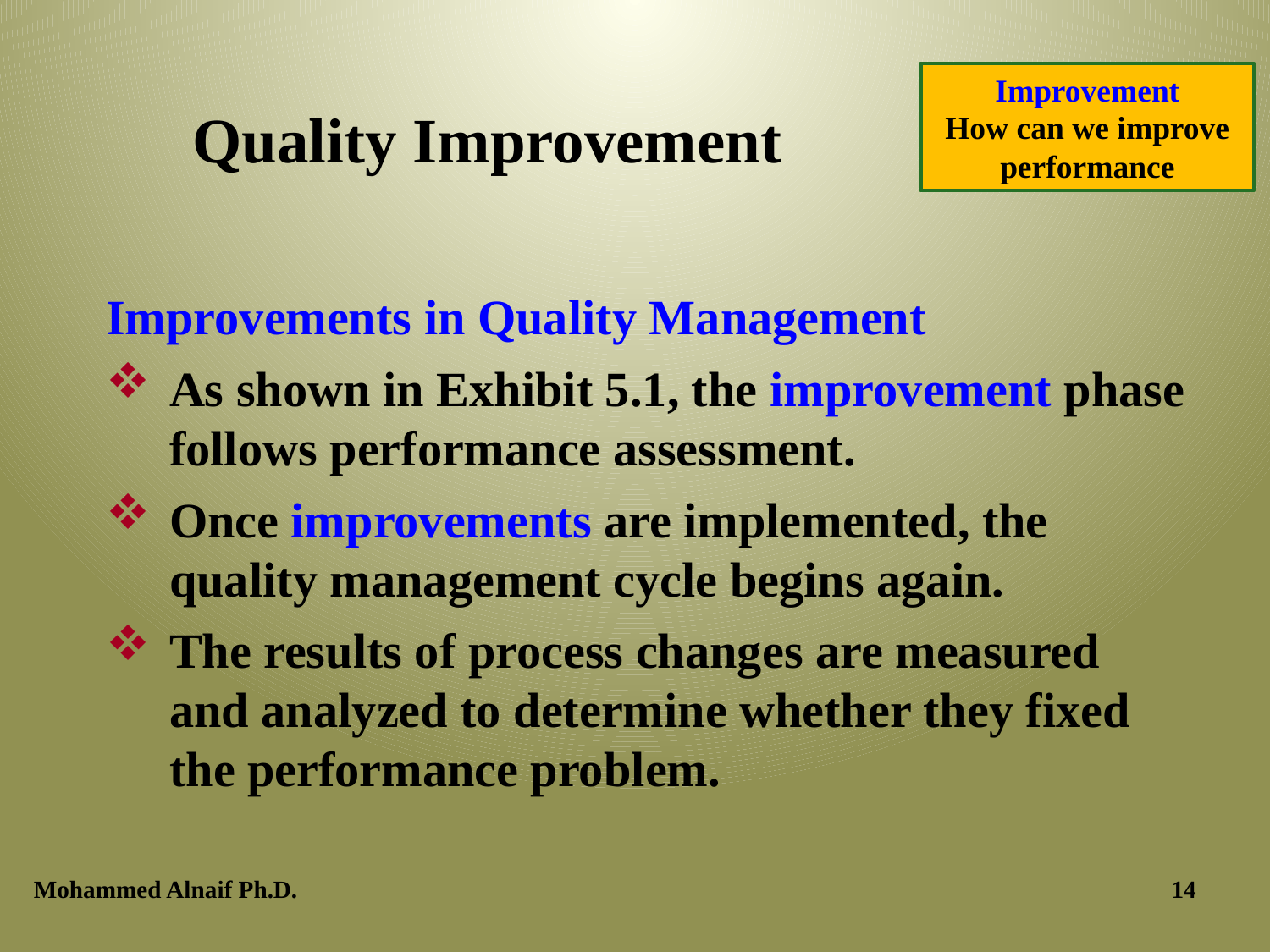

Improvement
How can we improve performance
# Quality Improvement
Improvements in Quality Management
As shown in Exhibit 5.1, the improvement phase follows performance assessment.
Once improvements are implemented, the quality management cycle begins again.
The results of process changes are measured and analyzed to determine whether they fixed the performance problem.

Mohammed Alnaif Ph.D.
14